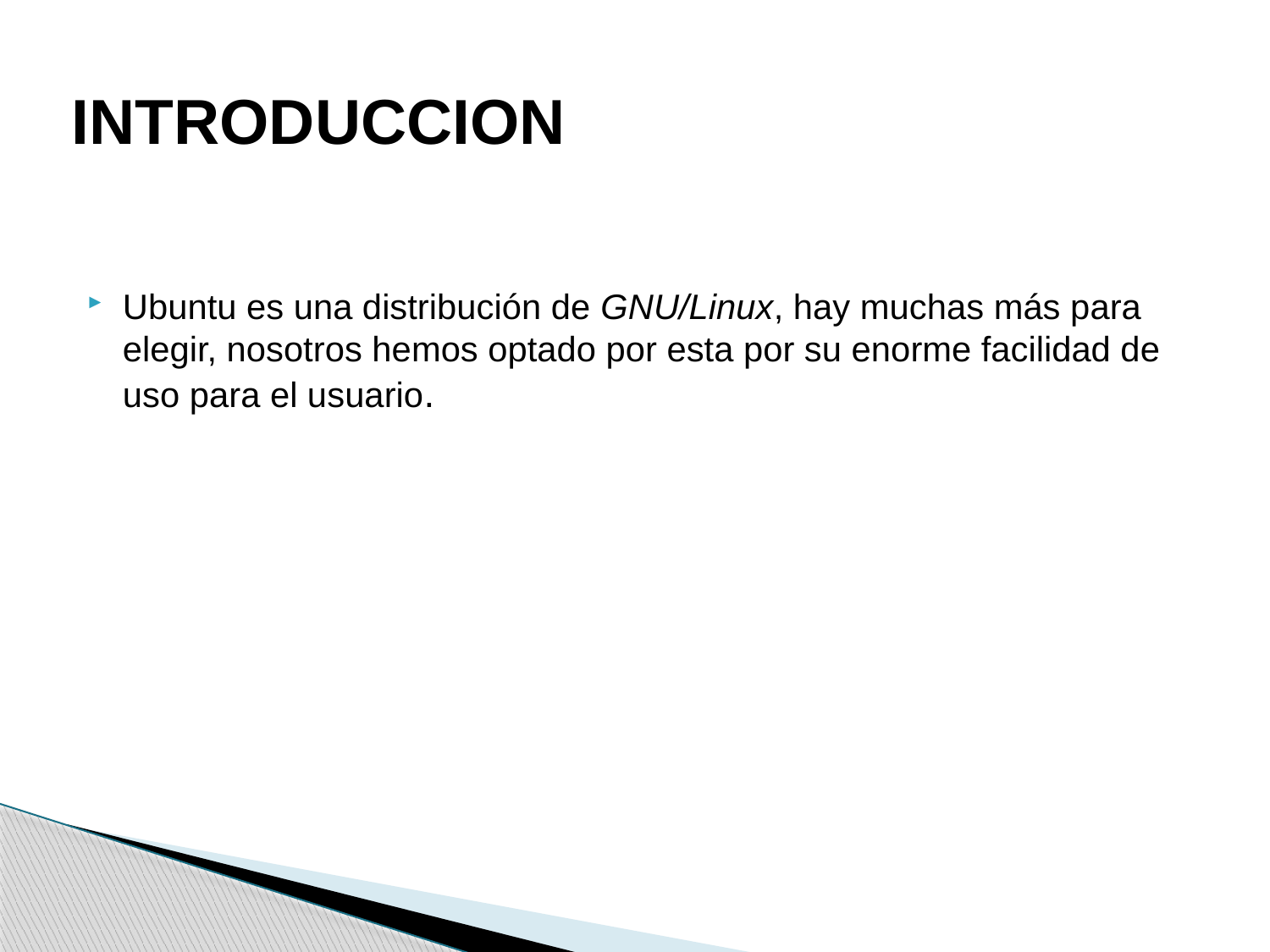

# INTRODUCCION
Ubuntu es una distribución de GNU/Linux, hay muchas más para elegir, nosotros hemos optado por esta por su enorme facilidad de uso para el usuario.